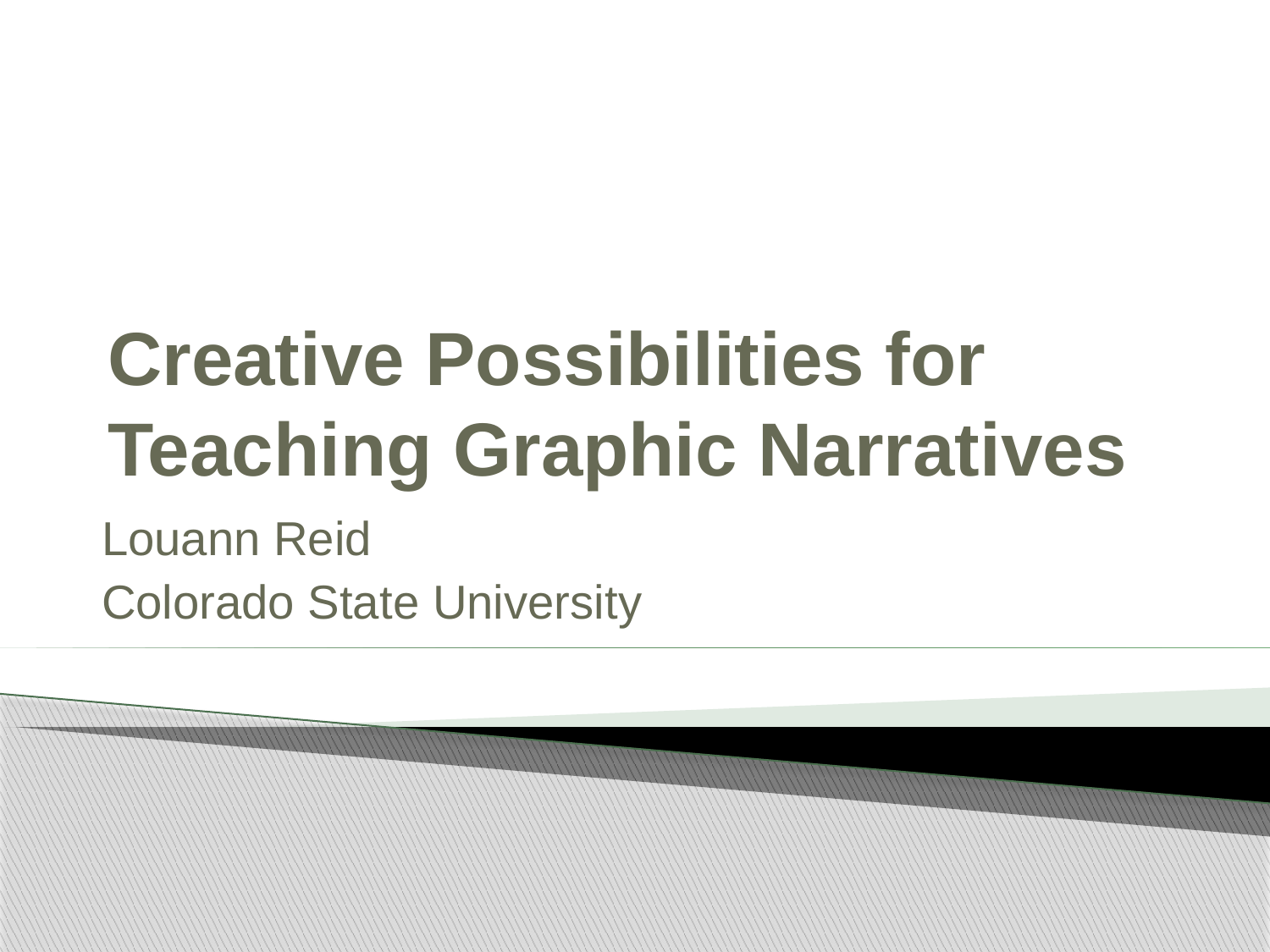

# Creative Possibilities for Teaching Graphic Narratives
Louann Reid
Colorado State University